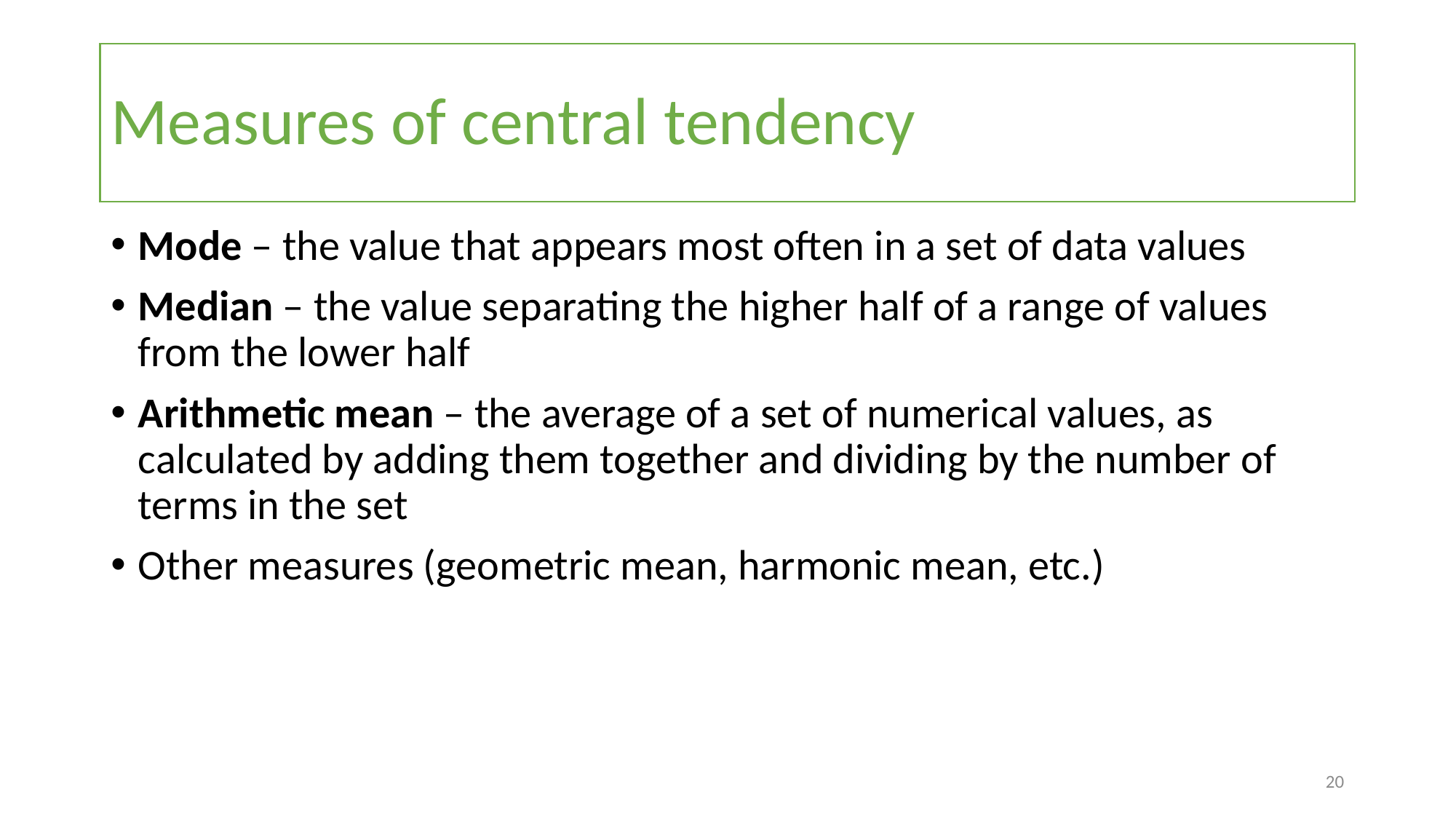

# Measures of central tendency
Mode – the value that appears most often in a set of data values
Median – the value separating the higher half of a range of values from the lower half
Arithmetic mean – the average of a set of numerical values, as calculated by adding them together and dividing by the number of terms in the set
Other measures (geometric mean, harmonic mean, etc.)
20